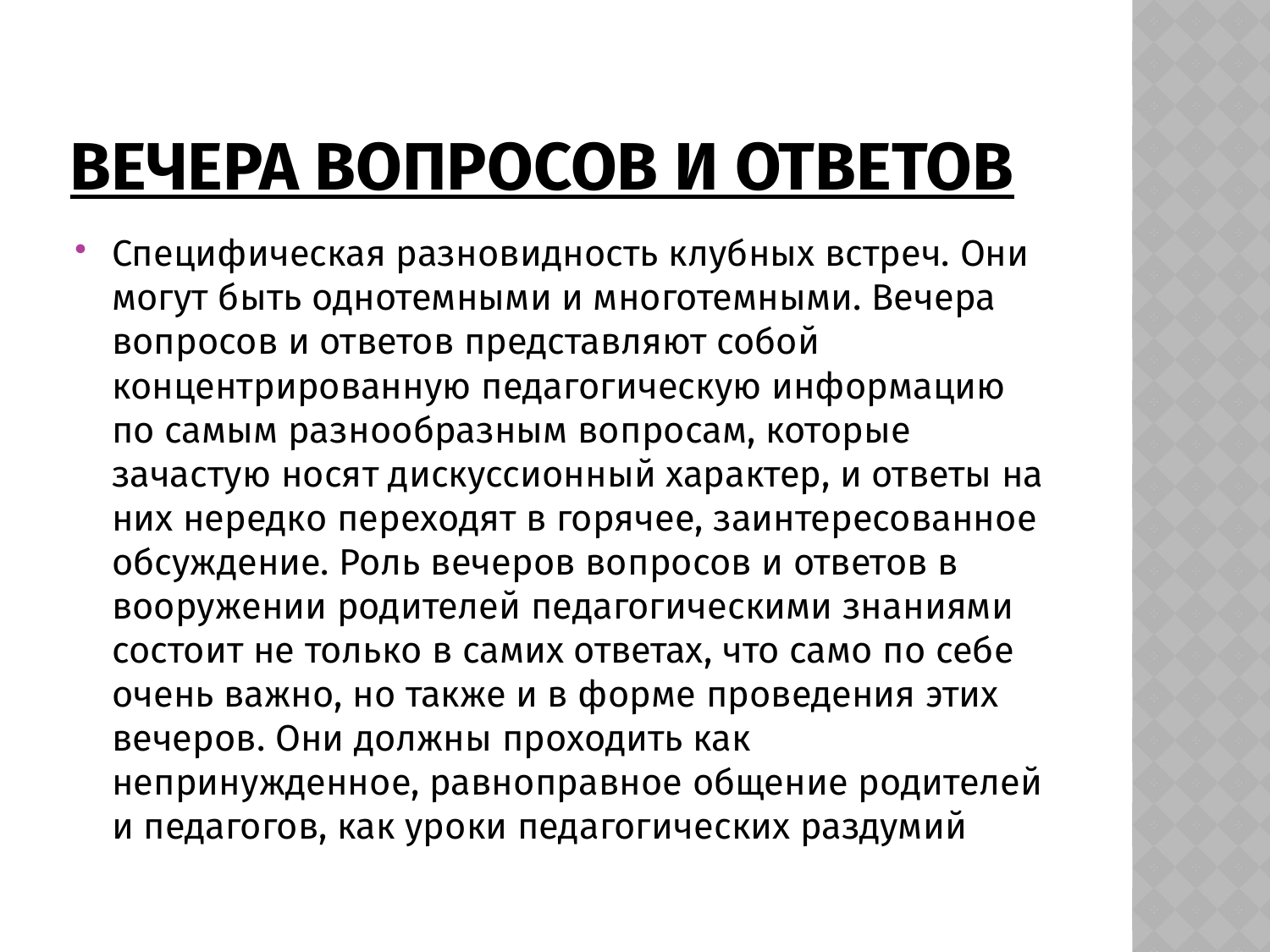

# Вечера вопросов и ответов
Специфическая разновидность клубных встреч. Они могут быть однотемными и многотемными. Вечера вопросов и ответов представляют собой концентрированную педагогическую информацию по самым разнообразным вопросам, которые зачастую носят дискуссионный характер, и ответы на них нередко переходят в горячее, заинтересованное обсуждение. Роль вечеров вопросов и ответов в вооружении родителей педагогическими знаниями состоит не только в самих ответах, что само по себе очень важно, но также и в форме проведения этих вечеров. Они должны проходить как непринужденное, равноправное общение родителей и педагогов, как уроки педагогических раздумий